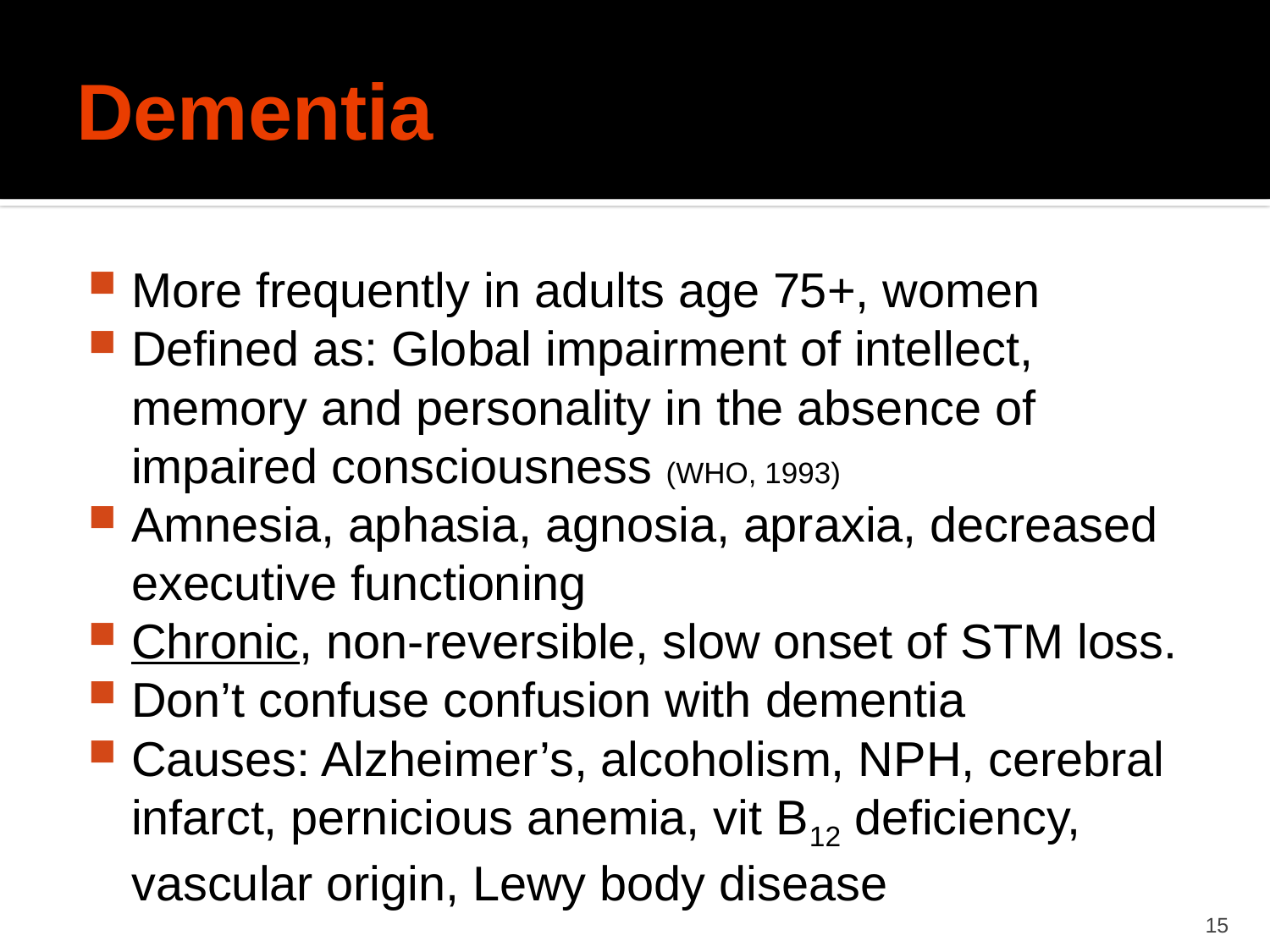

# Dementia
More frequently in adults age 75+, women
Defined as: Global impairment of intellect, memory and personality in the absence of impaired consciousness (WHO, 1993)
Amnesia, aphasia, agnosia, apraxia, decreased executive functioning
Chronic, non-reversible, slow onset of STM loss.
Don’t confuse confusion with dementia
Causes: Alzheimer’s, alcoholism, NPH, cerebral infarct, pernicious anemia, vit B12 deficiency, vascular origin, Lewy body disease
15